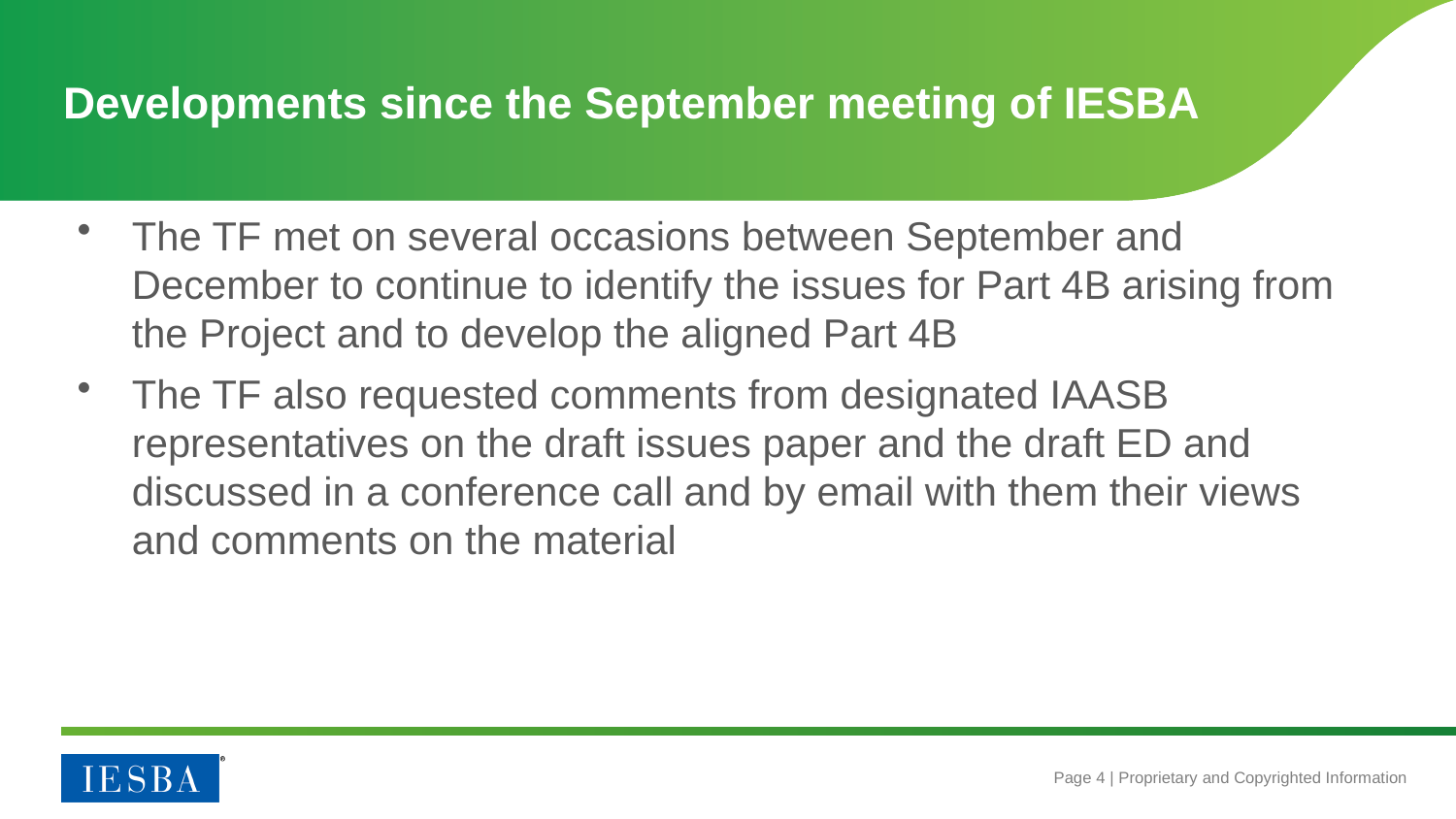

# Developments since the September meeting of IESBA
The TF met on several occasions between September and December to continue to identify the issues for Part 4B arising from the Project and to develop the aligned Part 4B
The TF also requested comments from designated IAASB representatives on the draft issues paper and the draft ED and discussed in a conference call and by email with them their views and comments on the material